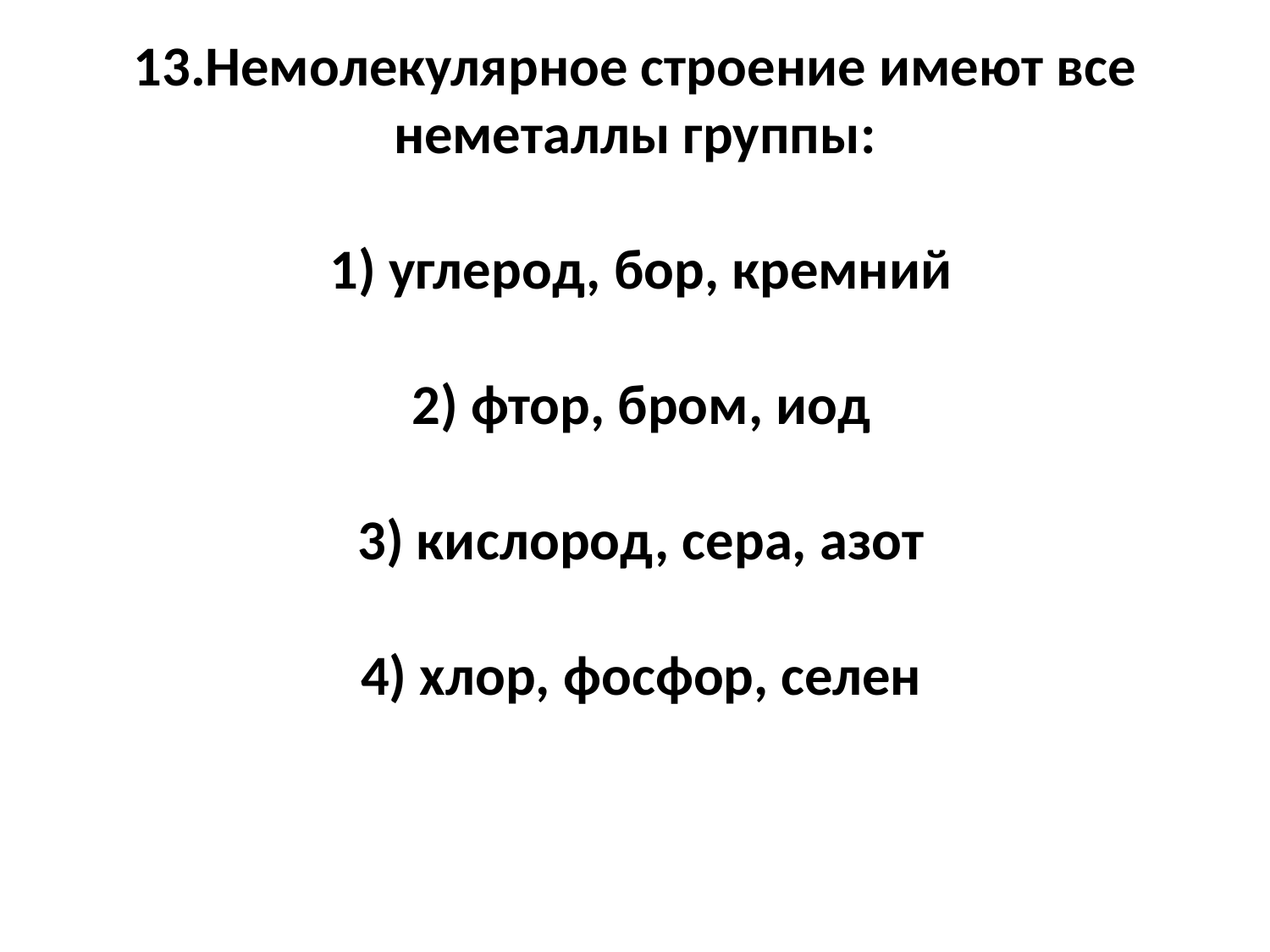

# 13.Немолекулярное строение имеют все неметаллы группы:     1) углерод, бор, кремний     2) фтор, бром, иод     3) кислород, сера, азот     4) хлор, фосфор, селен